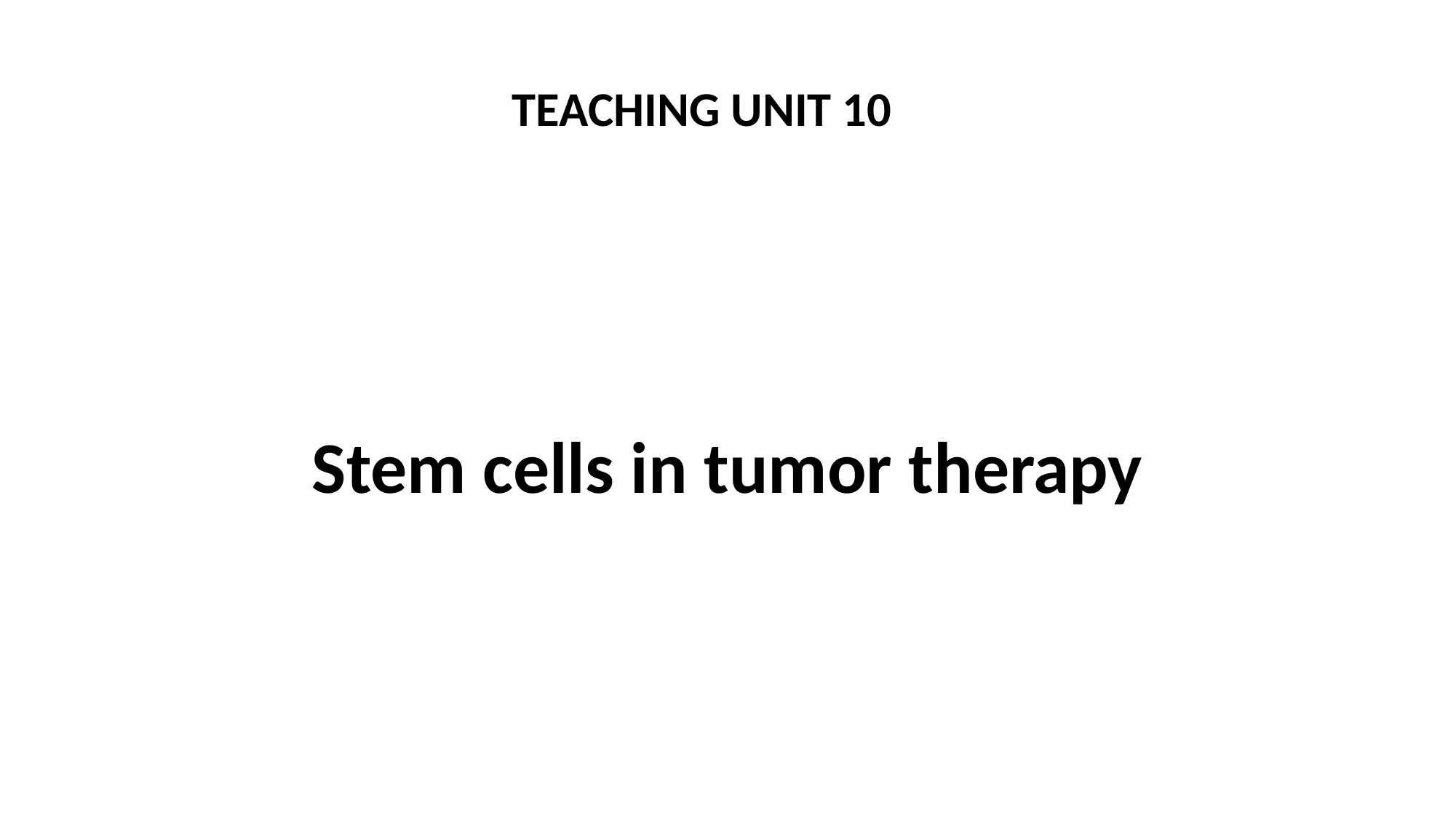

TEACHING UNIT 10
# Stem cells in tumor therapy